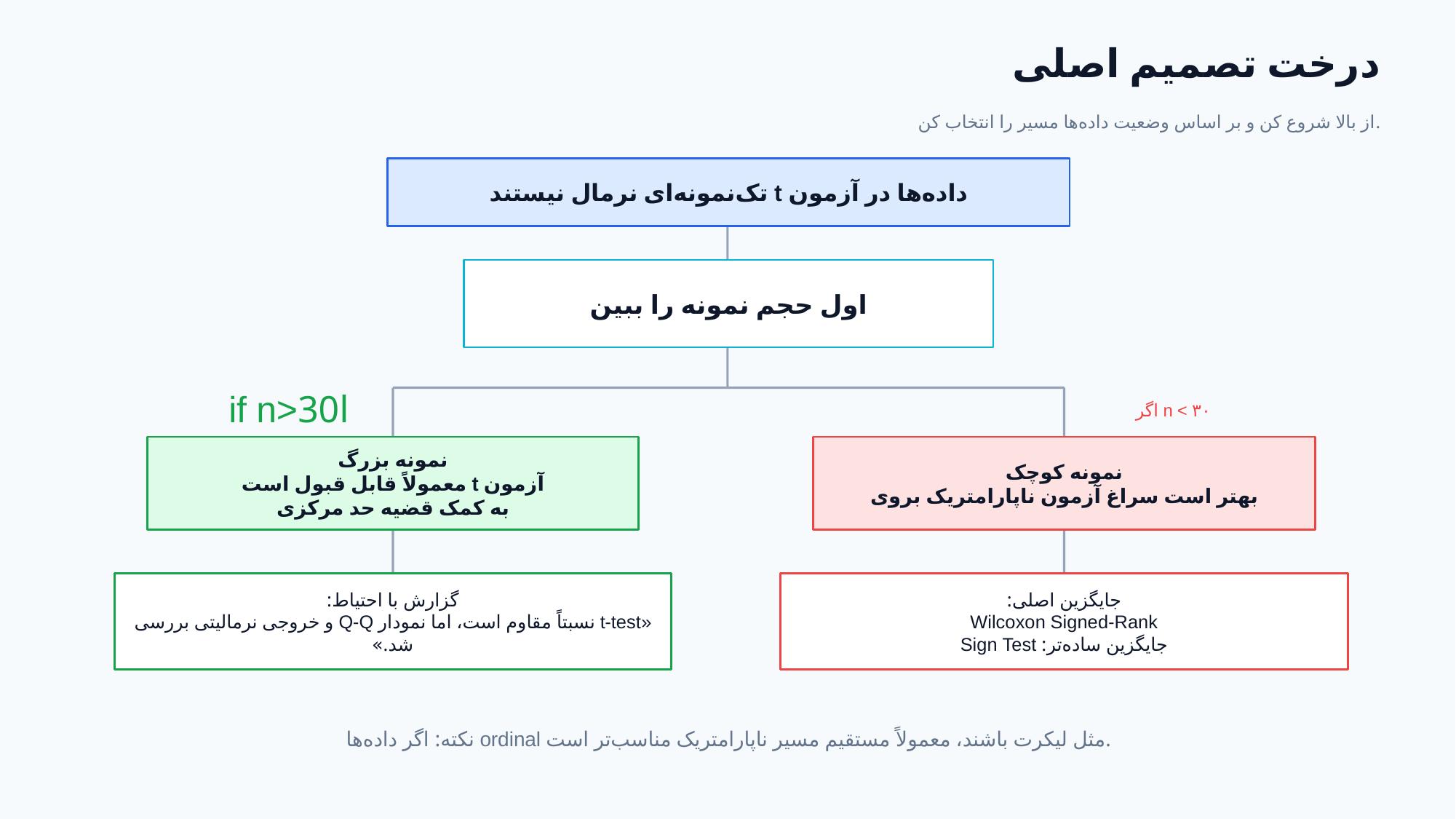

درخت تصمیم اصلی
از بالا شروع کن و بر اساس وضعیت داده‌ها مسیر را انتخاب کن.
داده‌ها در آزمون t تک‌نمونه‌ای نرمال نیستند

اول حجم نمونه را ببین

اif n>30
اگر n < ۳۰
نمونه بزرگ
آزمون t معمولاً قابل قبول است
به کمک قضیه حد مرکزی
نمونه کوچک
بهتر است سراغ آزمون ناپارامتریک بروی

گزارش با احتیاط:
«t-test نسبتاً مقاوم است، اما نمودار Q-Q و خروجی نرمالیتی بررسی شد.»
جایگزین اصلی:
Wilcoxon Signed-Rank
جایگزین ساده‌تر: Sign Test
نکته: اگر داده‌ها ordinal مثل لیکرت باشند، معمولاً مستقیم مسیر ناپارامتریک مناسب‌تر است.